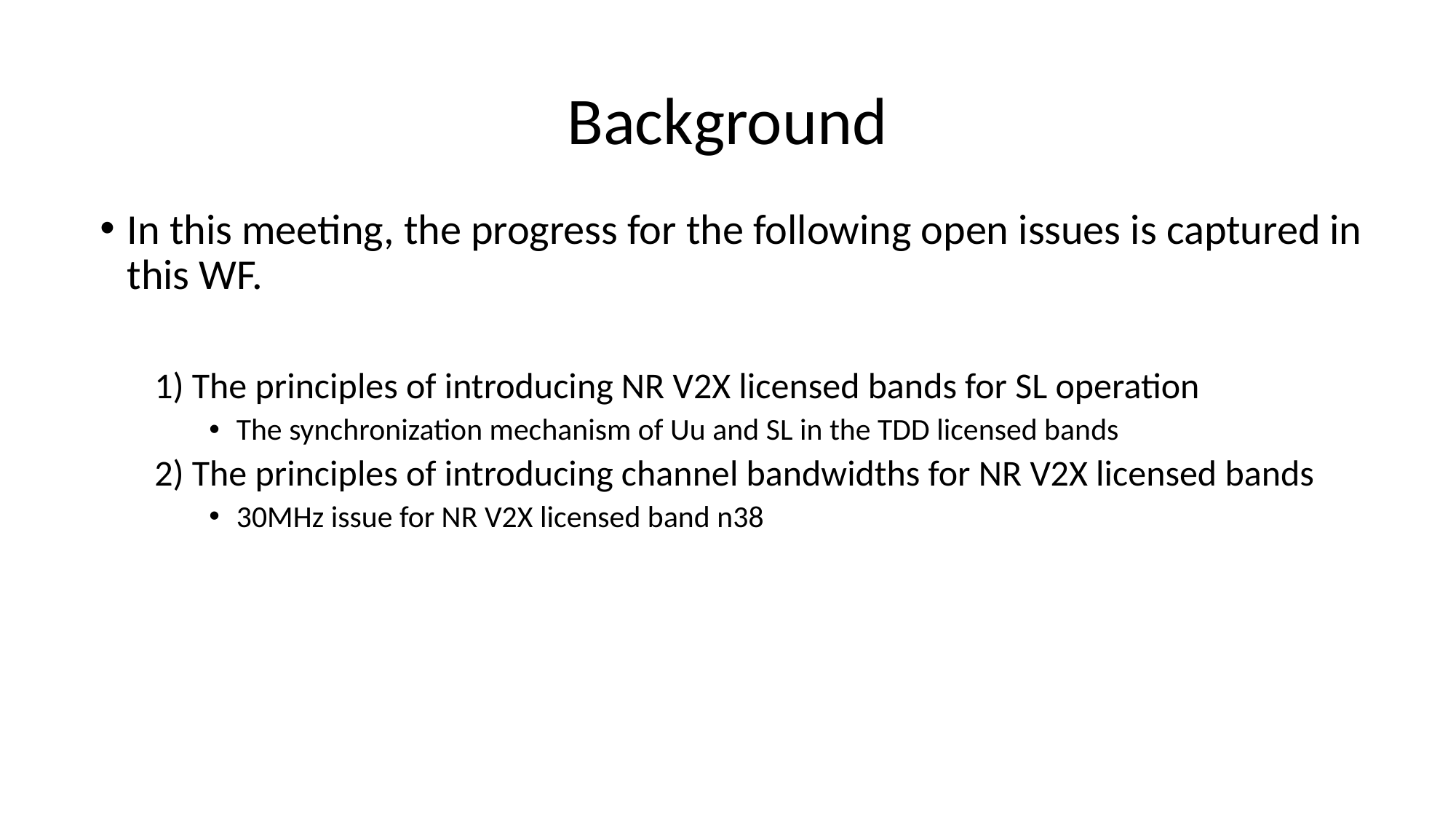

# Background
In this meeting, the progress for the following open issues is captured in this WF.

1) The principles of introducing NR V2X licensed bands for SL operation
The synchronization mechanism of Uu and SL in the TDD licensed bands
2) The principles of introducing channel bandwidths for NR V2X licensed bands
30MHz issue for NR V2X licensed band n38